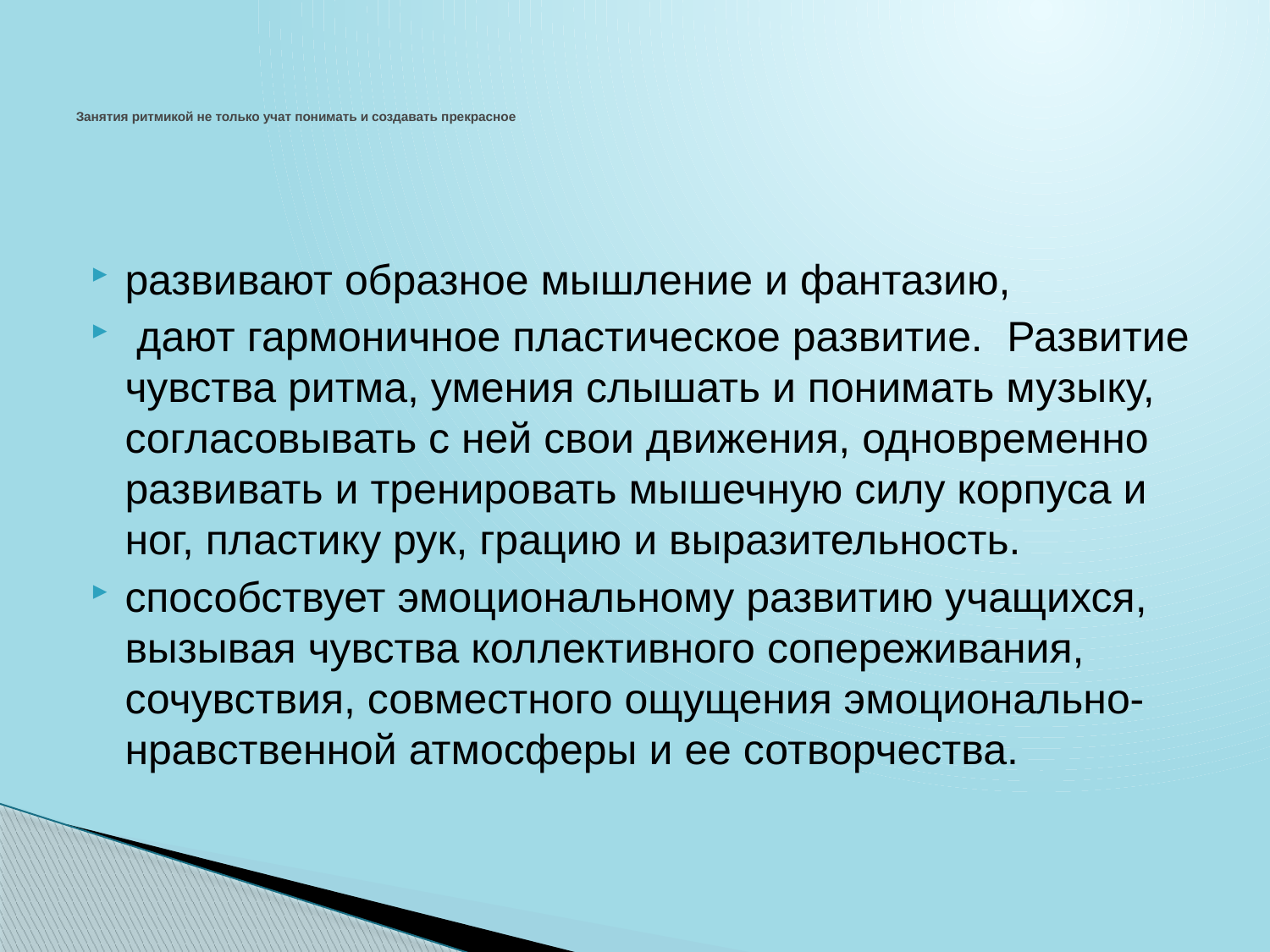

# Занятия ритмикой не только учат понимать и создавать прекрасное
развивают образное мышление и фантазию,
 дают гармоничное пластическое развитие.  Развитие чувства ритма, умения слышать и понимать музыку, согласовывать с ней свои движения, одновременно развивать и тренировать мышечную силу корпуса и ног, пластику рук, грацию и выразительность.
способствует эмоциональному развитию учащихся, вызывая чувства коллективного сопереживания, сочувствия, совместного ощущения эмоционально-нравственной атмосферы и ее сотворчества.